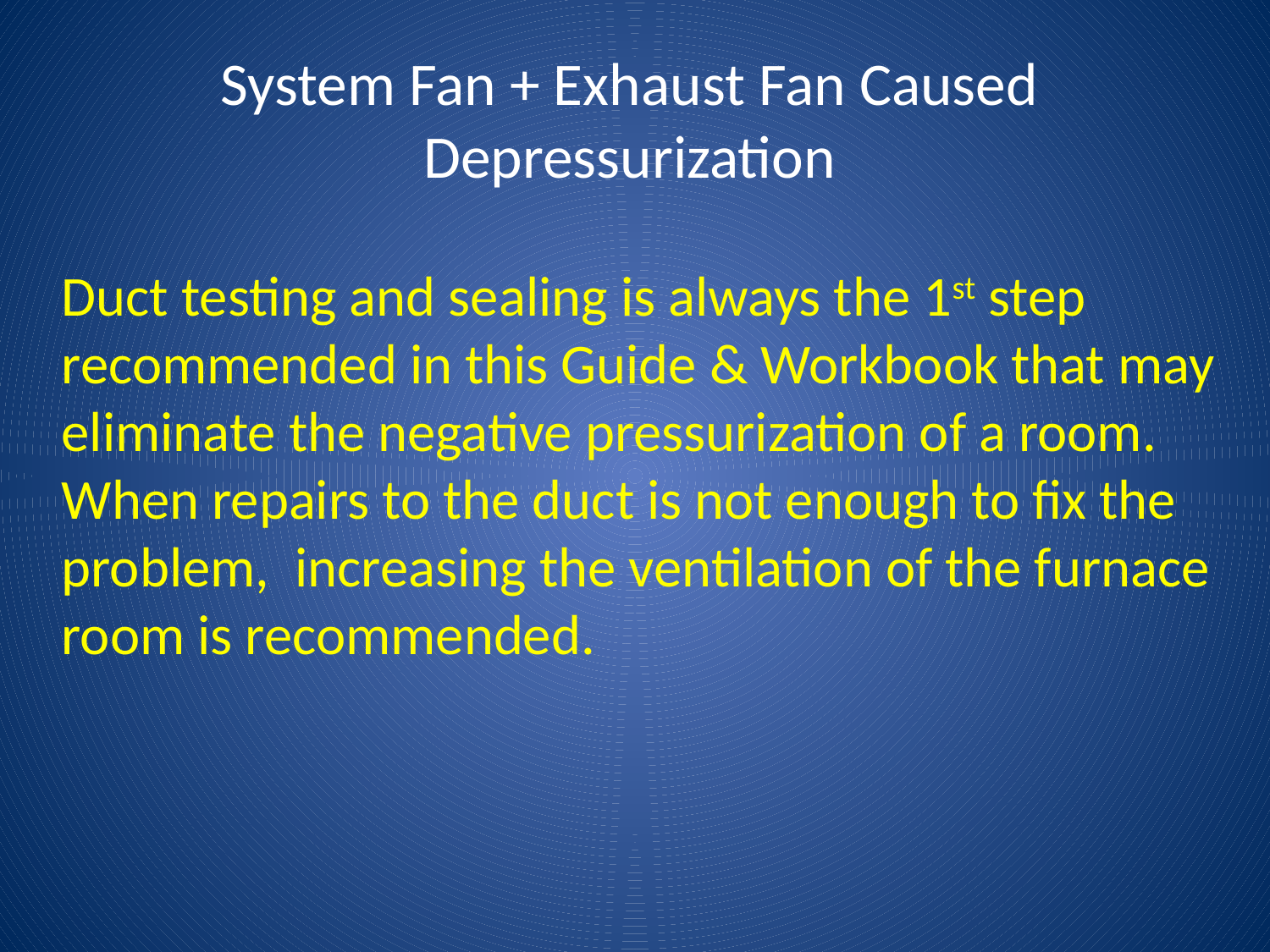

# System Fan + Exhaust Fan Caused Depressurization
Duct testing and sealing is always the 1st step
recommended in this Guide & Workbook that may
eliminate the negative pressurization of a room.
When repairs to the duct is not enough to fix the
problem,  increasing the ventilation of the furnace
room is recommended.